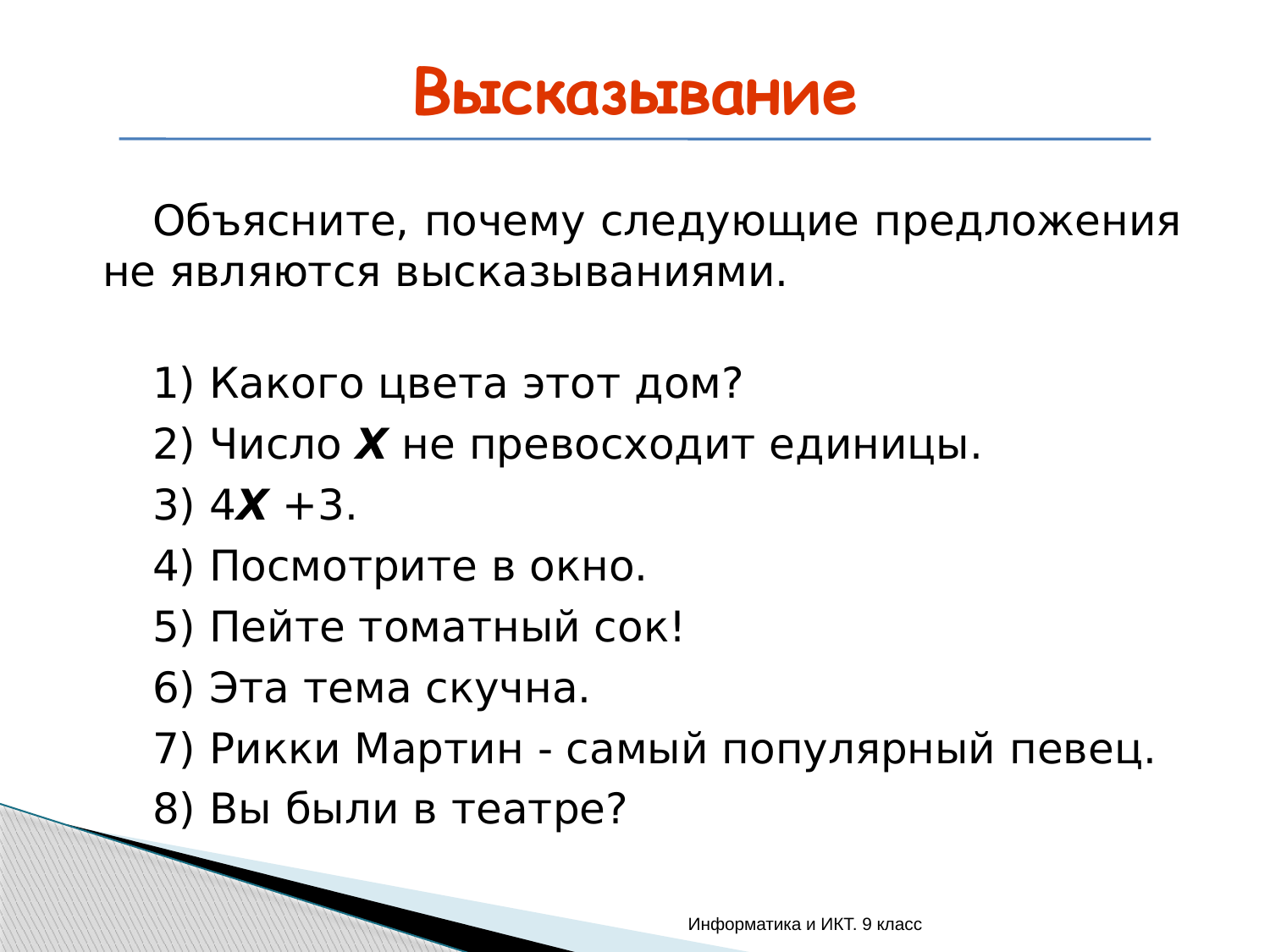

Высказывание

Объясните, почему следующие предложения не являются высказываниями.

1) Какого цвета этот дом?
2) Число Х не превосходит единицы.
3) 4Х +3.
4) Посмотрите в окно.
5) Пейте томатный сок!
6) Эта тема скучна.
7) Рикки Мартин - самый популярный певец.
8) Вы были в театре?
Информатика и ИКТ. 9 класс